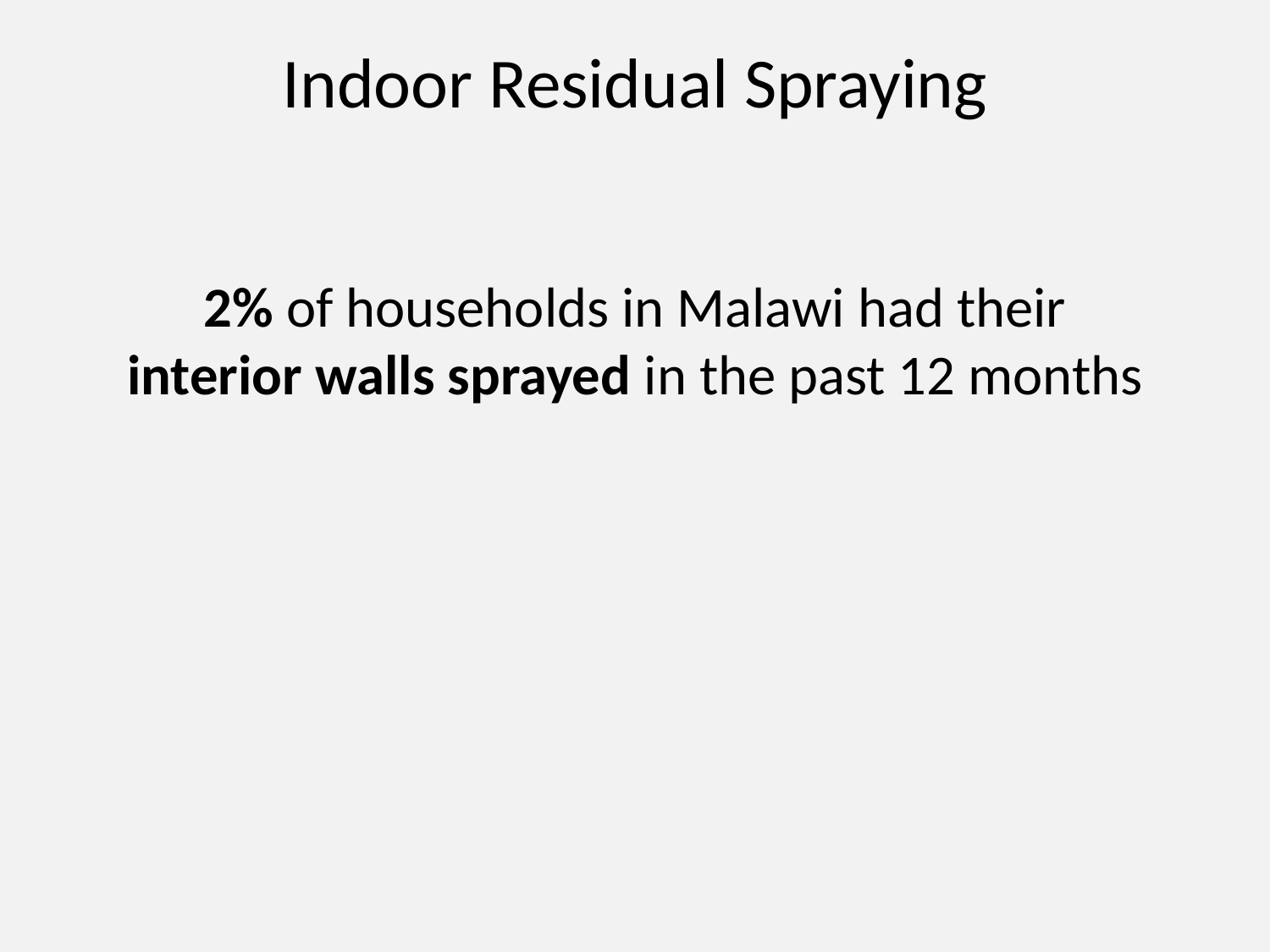

# Indoor Residual Spraying
2% of households in Malawi had their interior walls sprayed in the past 12 months